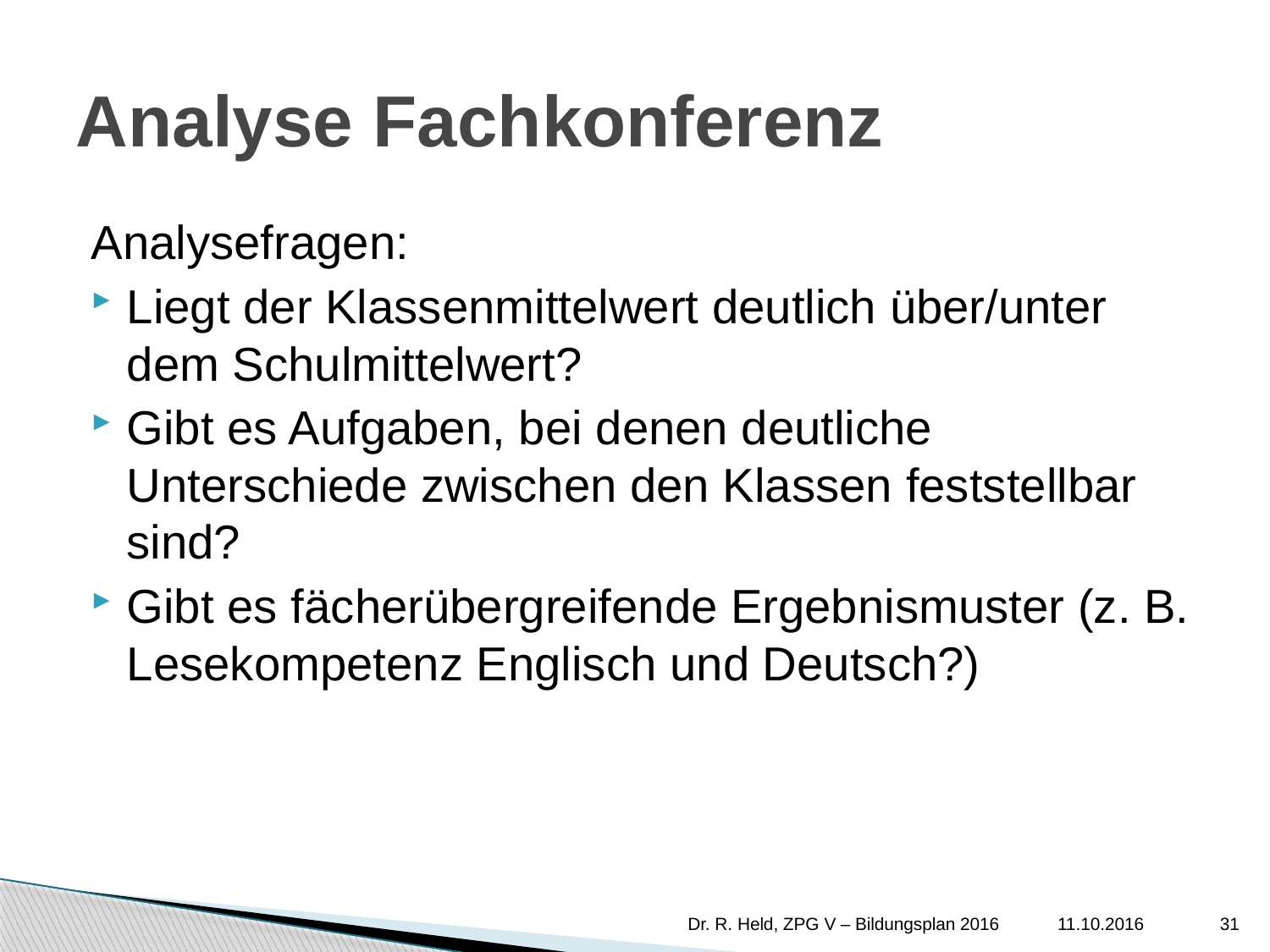

# Analyse Fachkonferenz
Analysefragen:
Liegt der Klassenmittelwert deutlich über/unter dem Schulmittelwert?
Gibt es Aufgaben, bei denen deutliche Unterschiede zwischen den Klassen feststellbar sind?
Gibt es fächerübergreifende Ergebnismuster (z. B. Lesekompetenz Englisch und Deutsch?)

11.10.2016
31
Dr. R. Held, ZPG V – Bildungsplan 2016